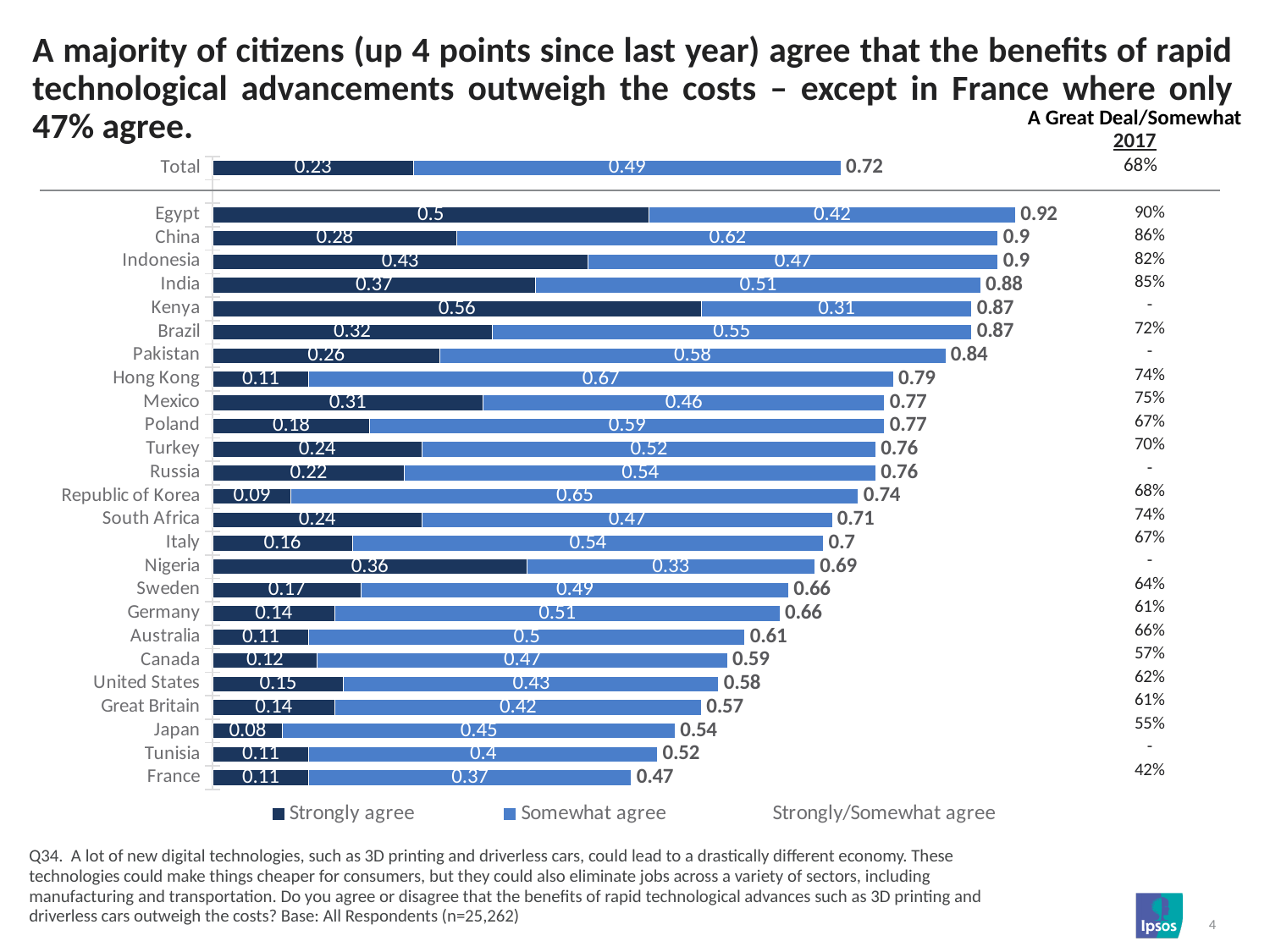

# A majority of citizens (up 4 points since last year) agree that the benefits of rapid technological advancements outweigh the costs – except in France where only 47% agree.
| A Great Deal/Somewhat |
| --- |
| 2017 |

### Chart

| Category | Strongly agree | Somewhat agree | Strongly/Somewhat agree |
|---|---|---|---|
| Total | 0.23 | 0.49 | 0.72 |
|  | None | None | None |
| Egypt | 0.5 | 0.42 | 0.92 |
| China | 0.28 | 0.62 | 0.9 |
| Indonesia | 0.43 | 0.47 | 0.9 |
| India | 0.37 | 0.51 | 0.88 |
| Kenya | 0.56 | 0.31 | 0.87 |
| Brazil | 0.32 | 0.55 | 0.87 |
| Pakistan | 0.26 | 0.58 | 0.84 |
| Hong Kong | 0.11 | 0.67 | 0.79 |
| Mexico | 0.31 | 0.46 | 0.77 |
| Poland | 0.18 | 0.59 | 0.77 |
| Turkey | 0.24 | 0.52 | 0.76 |
| Russia | 0.22 | 0.54 | 0.76 |
| Republic of Korea | 0.09 | 0.65 | 0.74 |
| South Africa | 0.24 | 0.47 | 0.71 |
| Italy | 0.16 | 0.54 | 0.7 |
| Nigeria | 0.36 | 0.33 | 0.69 |
| Sweden | 0.17 | 0.49 | 0.66 |
| Germany | 0.14 | 0.51 | 0.66 |
| Australia | 0.11 | 0.5 | 0.61 |
| Canada | 0.12 | 0.47 | 0.59 |
| United States | 0.15 | 0.43 | 0.58 |
| Great Britain | 0.14 | 0.42 | 0.57 |
| Japan | 0.08 | 0.45 | 0.54 |
| Tunisia | 0.11 | 0.4 | 0.52 |
| France | 0.11 | 0.37 | 0.47 |
68%
| 90% |
| --- |
| 86% |
| 82% |
| 85% |
| - |
| 72% |
| - |
| 74% |
| 75% |
| 67% |
| 70% |
| - |
| 68% |
| 74% |
| 67% |
| - |
| 64% |
| 61% |
| 66% |
| 57% |
| 62% |
| 61% |
| 55% |
| - |
| 42% |
Q34.  A lot of new digital technologies, such as 3D printing and driverless cars, could lead to a drastically different economy. These technologies could make things cheaper for consumers, but they could also eliminate jobs across a variety of sectors, including manufacturing and transportation. Do you agree or disagree that the benefits of rapid technological advances such as 3D printing and driverless cars outweigh the costs? Base: All Respondents (n=25,262)